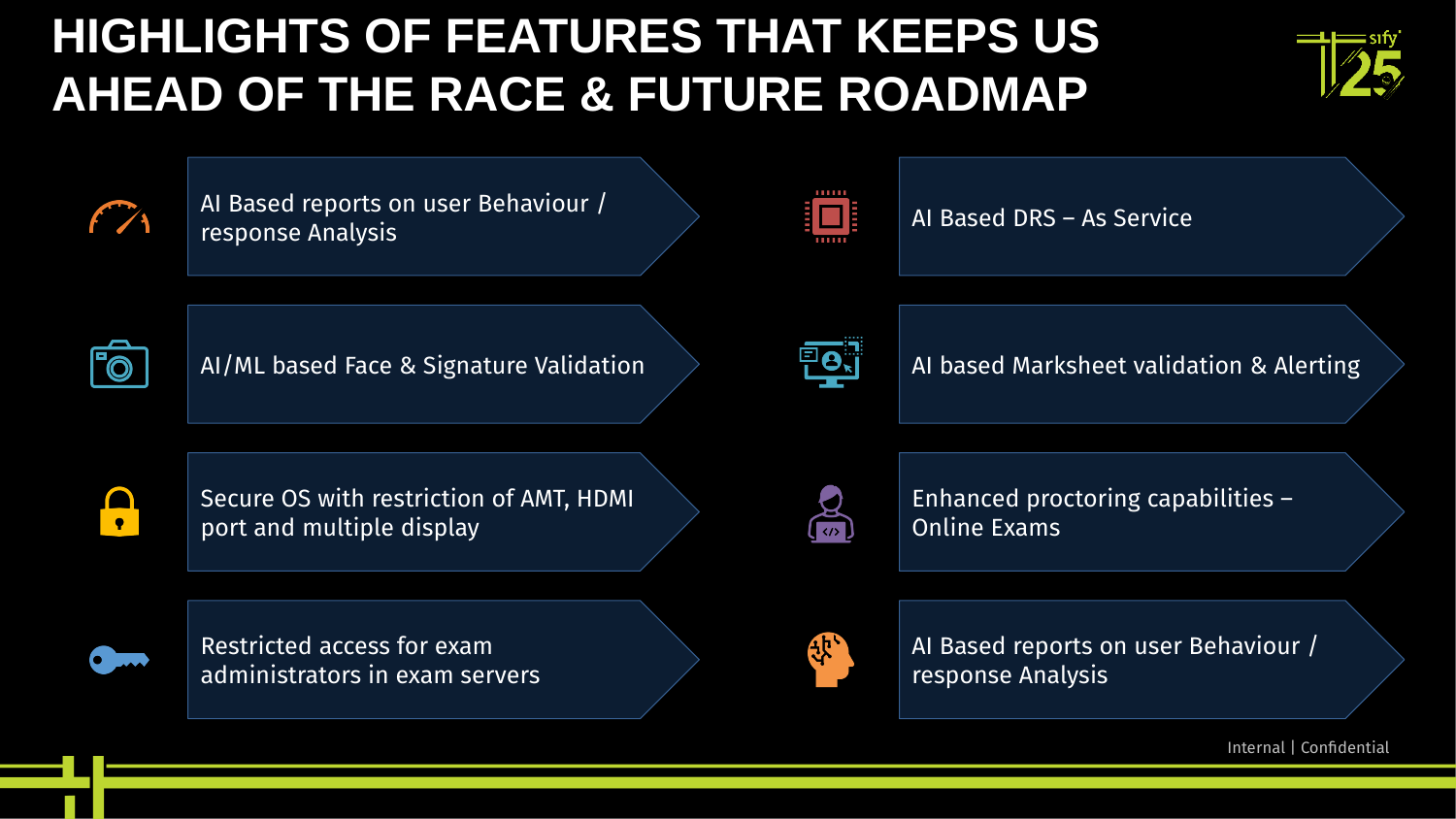

# Highlights of features that keeps us ahead of the race & Future Roadmap
AI Based reports on user Behaviour / response Analysis
AI/ML based Face & Signature Validation
Secure OS with restriction of AMT, HDMI port and multiple display
Restricted access for exam administrators in exam servers
AI Based DRS – As Service
AI based Marksheet validation & Alerting
Enhanced proctoring capabilities –
Online Exams
AI Based reports on user Behaviour / response Analysis